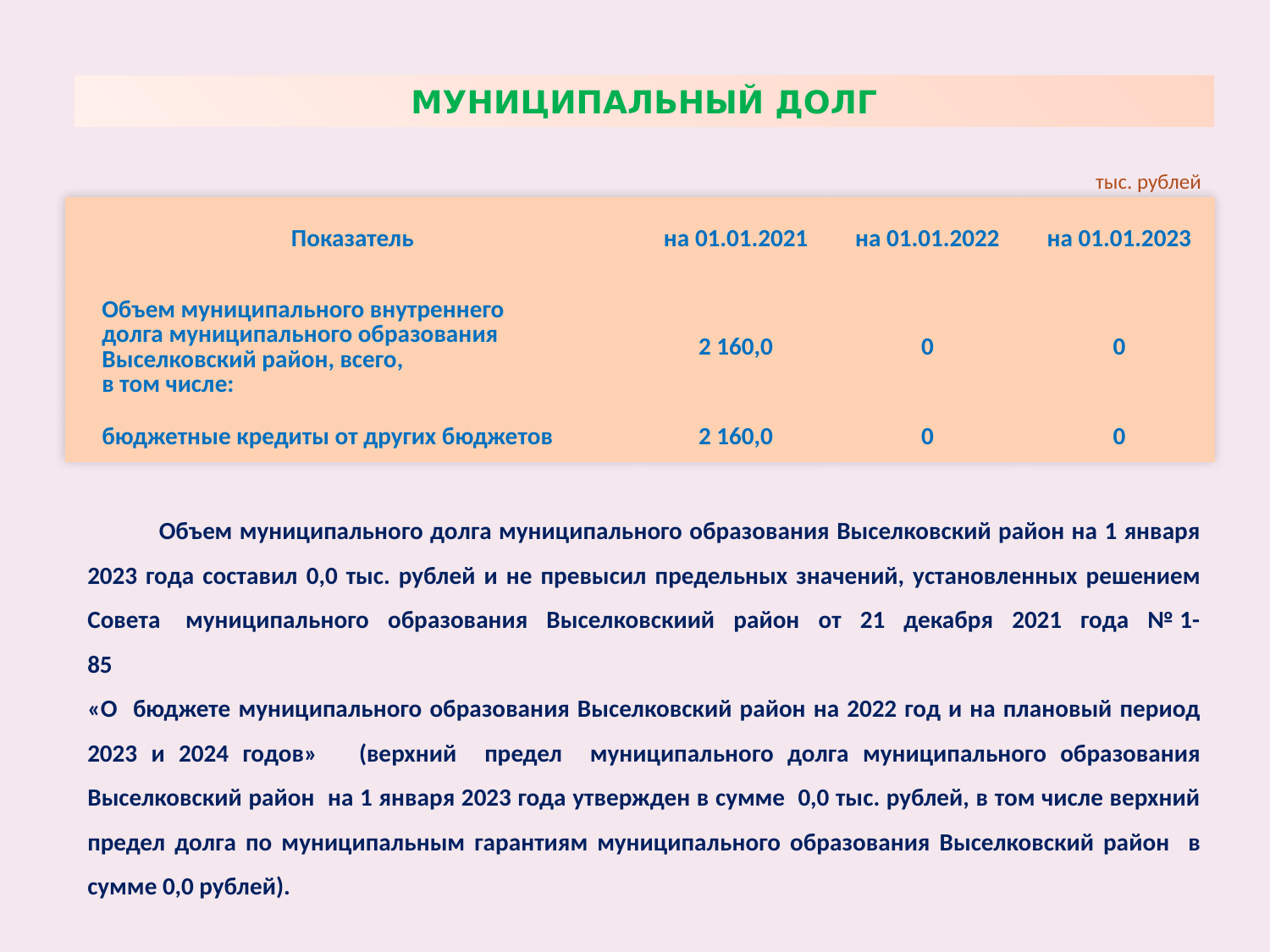

МУНИЦИПАЛЬНЫЙ ДОЛГ
тыс. рублей
| Показатель | на 01.01.2021 | на 01.01.2022 | на 01.01.2023 |
| --- | --- | --- | --- |
| Объем муниципального внутреннего долга муниципального образования Выселковский район, всего, в том числе: | 2 160,0 | 0 | 0 |
| бюджетные кредиты от других бюджетов | 2 160,0 | 0 | 0 |
          Объем муниципального долга муниципального образования Выселковский район на 1 января 2023 года составил 0,0 тыс. рублей и не превысил предельных значений, установленных решением Совета    муниципального   образования   Выселковскиий   район   от   21   декабря   2021   года   № 1-85
«О  бюджете муниципального образования Выселковский район на 2022 год и на плановый период 2023 и 2024 годов»   (верхний  предел  муниципального долга муниципального образования Выселковский район  на 1 января 2023 года утвержден в сумме  0,0 тыс. рублей, в том числе верхний предел долга по муниципальным гарантиям муниципального образования Выселковский район  в сумме 0,0 рублей).